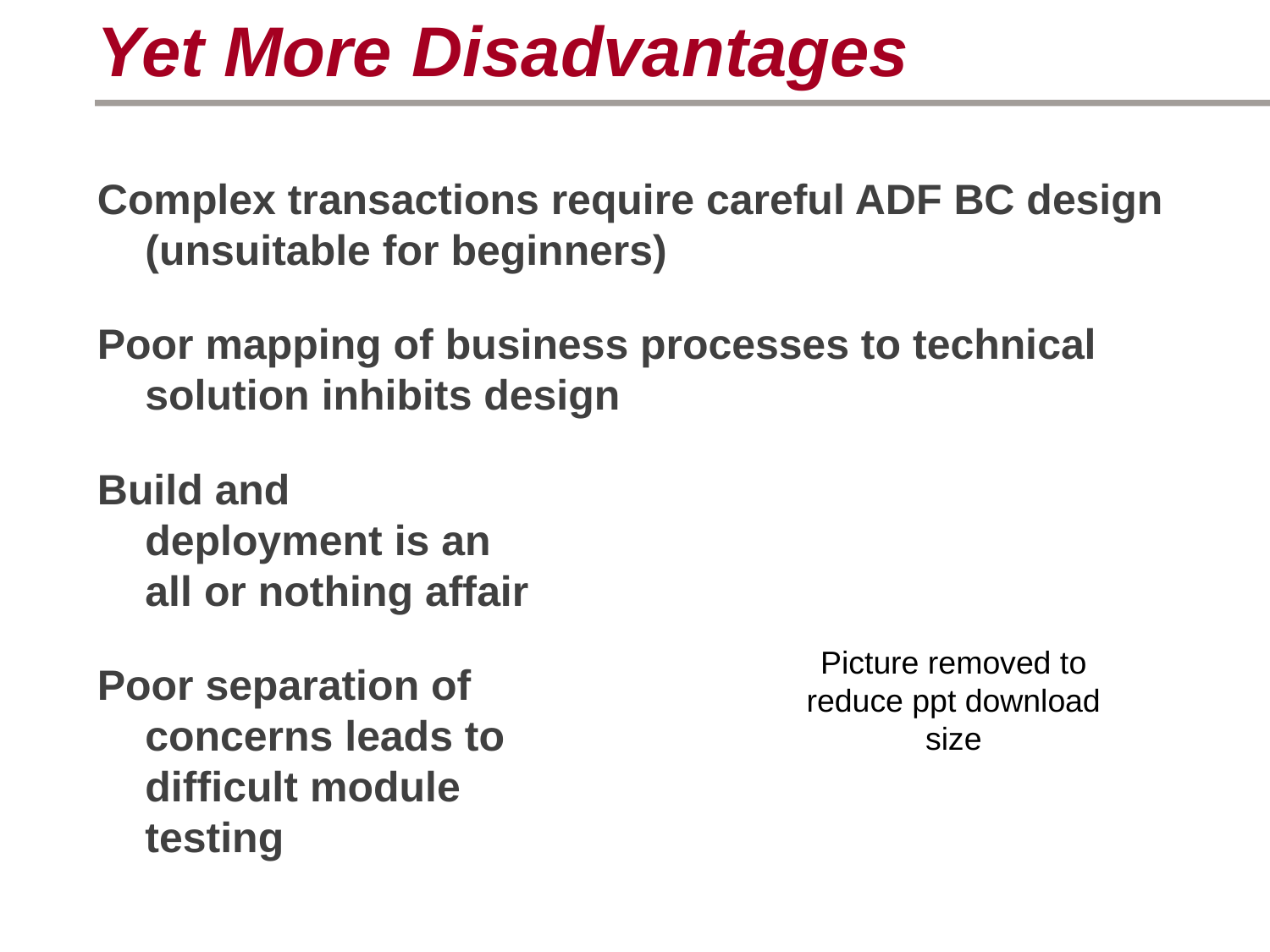

Yet More Disadvantages

Complex transactions require careful ADF BC design (unsuitable for beginners)

Poor mapping of business processes to technical solution inhibits design

Build and deployment is an all or nothing affair

Poor separation of concerns leads to difficult module testing

Picture removed to reduce ppt download size